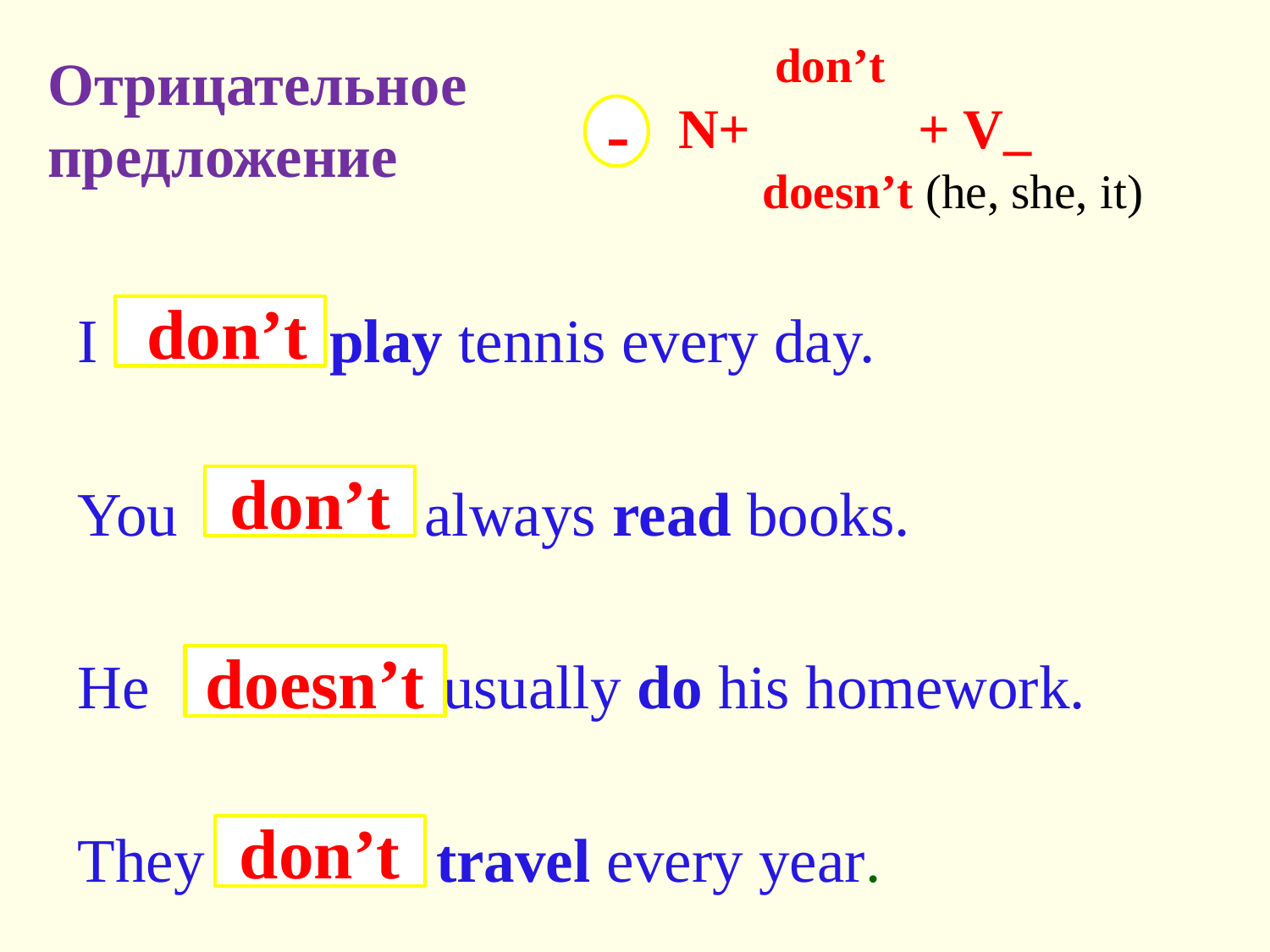

don’t
          N+            + V_
                 doesn’t (he, she, it)
# Отрицательное предложение
-

I               play tennis every day.

You                always read books.

He                   usually do his homework.

They               travel every year.
 don’t
don’t
doesn’t
don’t